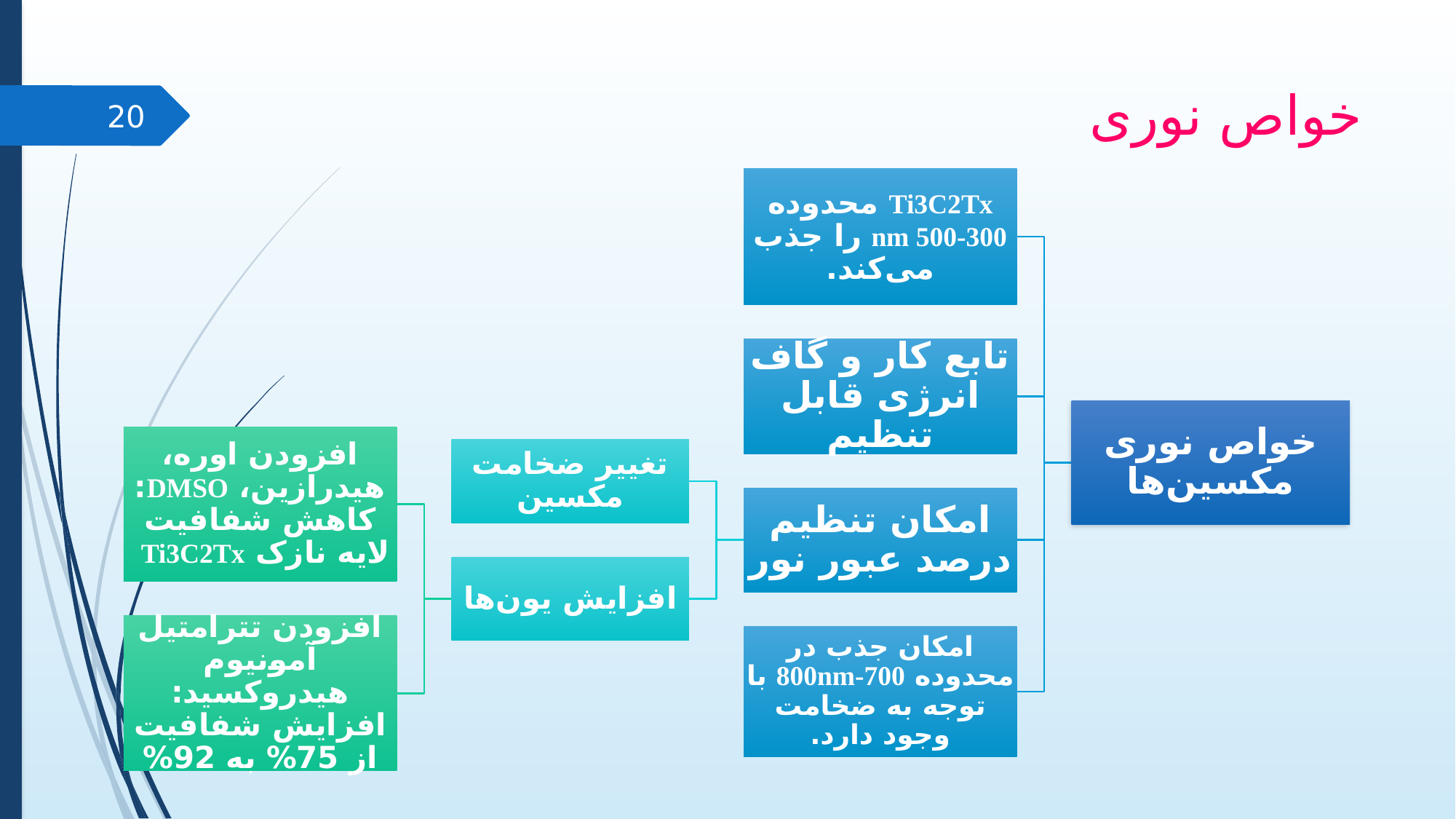

# خواص نوری
20
خواص نوری مکسین‌ها
Ti3C2Tx محدوده 300-500 nm را جذب می‌کند.
تابع کار و گاف انرژی قابل تنظیم
امکان تنظیم درصد عبور نور
تغییر ضخامت مکسین
افزایش یون‌ها
افزودن اوره، هیدرازین، DMSO: کاهش شفافیت لایه نازک Ti3C2Tx
افزودن تترامتیل آمونیوم هیدروکسید: افزایش شفافیت از 75% به 92%
امکان جذب در محدوده 700-800nm با توجه به ضخامت وجود دارد.